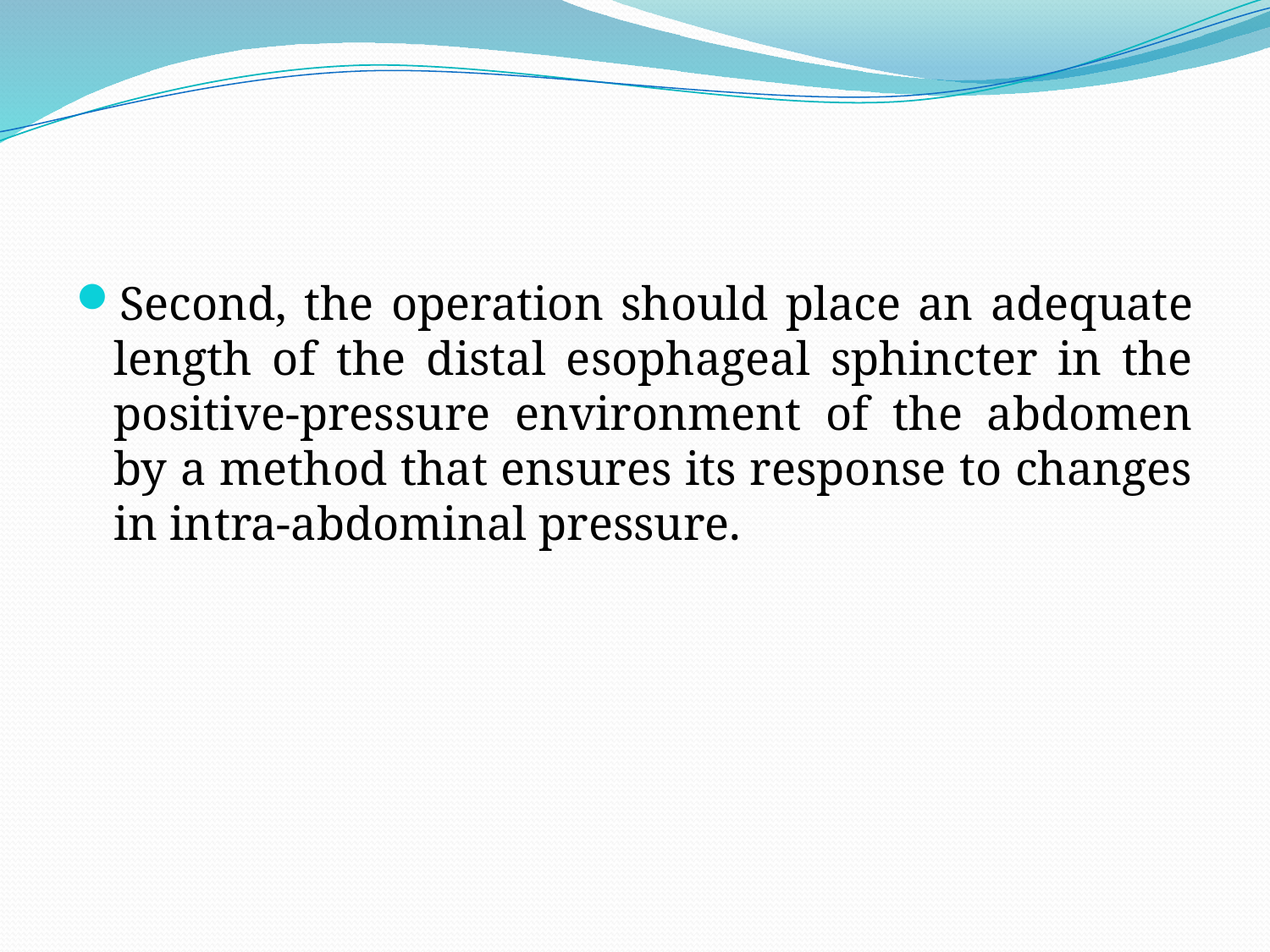

#
Second, the operation should place an adequate length of the distal esophageal sphincter in the positive-pressure environment of the abdomen by a method that ensures its response to changes in intra-abdominal pressure.